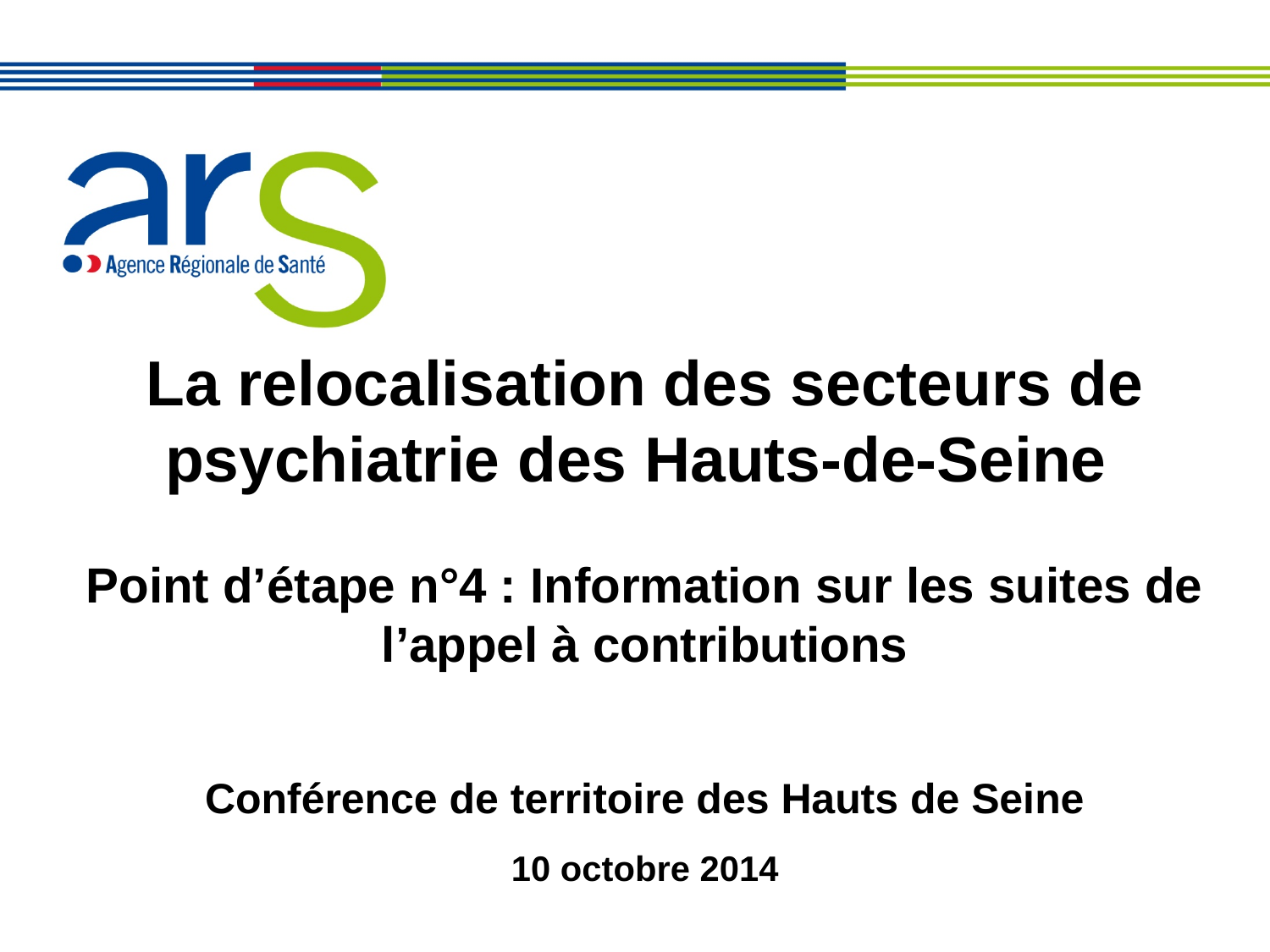

La relocalisation des secteurs de psychiatrie des Hauts-de-Seine

Point d’étape n°4 : Information sur les suites de l’appel à contributions

Conférence de territoire des Hauts de Seine
10 octobre 2014